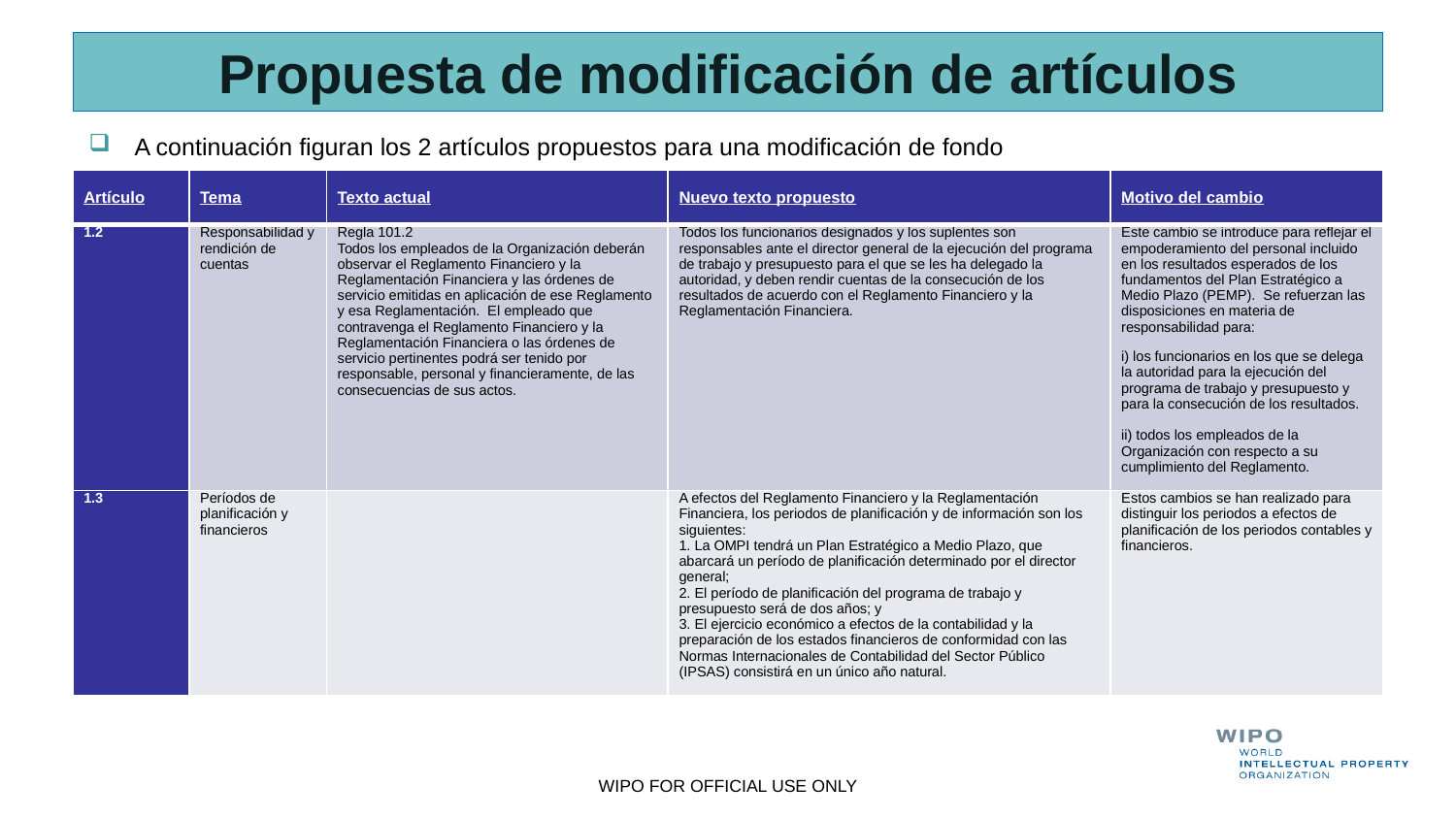

# Propuesta de modificación de artículos
A continuación figuran los 2 artículos propuestos para una modificación de fondo
| Artículo | Tema | Texto actual | Nuevo texto propuesto | Motivo del cambio |
| --- | --- | --- | --- | --- |
| 1.2 | Responsabilidad y rendición de cuentas | Regla 101.2 Todos los empleados de la Organización deberán observar el Reglamento Financiero y la Reglamentación Financiera y las órdenes de servicio emitidas en aplicación de ese Reglamento y esa Reglamentación. El empleado que contravenga el Reglamento Financiero y la Reglamentación Financiera o las órdenes de servicio pertinentes podrá ser tenido por responsable, personal y financieramente, de las consecuencias de sus actos. | Todos los funcionarios designados y los suplentes son responsables ante el director general de la ejecución del programa de trabajo y presupuesto para el que se les ha delegado la autoridad, y deben rendir cuentas de la consecución de los resultados de acuerdo con el Reglamento Financiero y la Reglamentación Financiera. | Este cambio se introduce para reflejar el empoderamiento del personal incluido en los resultados esperados de los fundamentos del Plan Estratégico a Medio Plazo (PEMP). Se refuerzan las disposiciones en materia de responsabilidad para: i) los funcionarios en los que se delega la autoridad para la ejecución del programa de trabajo y presupuesto y para la consecución de los resultados. ii) todos los empleados de la Organización con respecto a su cumplimiento del Reglamento. |
| 1.3 | Períodos de planificación y financieros |  | A efectos del Reglamento Financiero y la Reglamentación Financiera, los periodos de planificación y de información son los siguientes: 1. La OMPI tendrá un Plan Estratégico a Medio Plazo, que abarcará un período de planificación determinado por el director general; 2. El período de planificación del programa de trabajo y presupuesto será de dos años; y 3. El ejercicio económico a efectos de la contabilidad y la preparación de los estados financieros de conformidad con las Normas Internacionales de Contabilidad del Sector Público (IPSAS) consistirá en un único año natural. | Estos cambios se han realizado para distinguir los periodos a efectos de planificación de los periodos contables y financieros. |